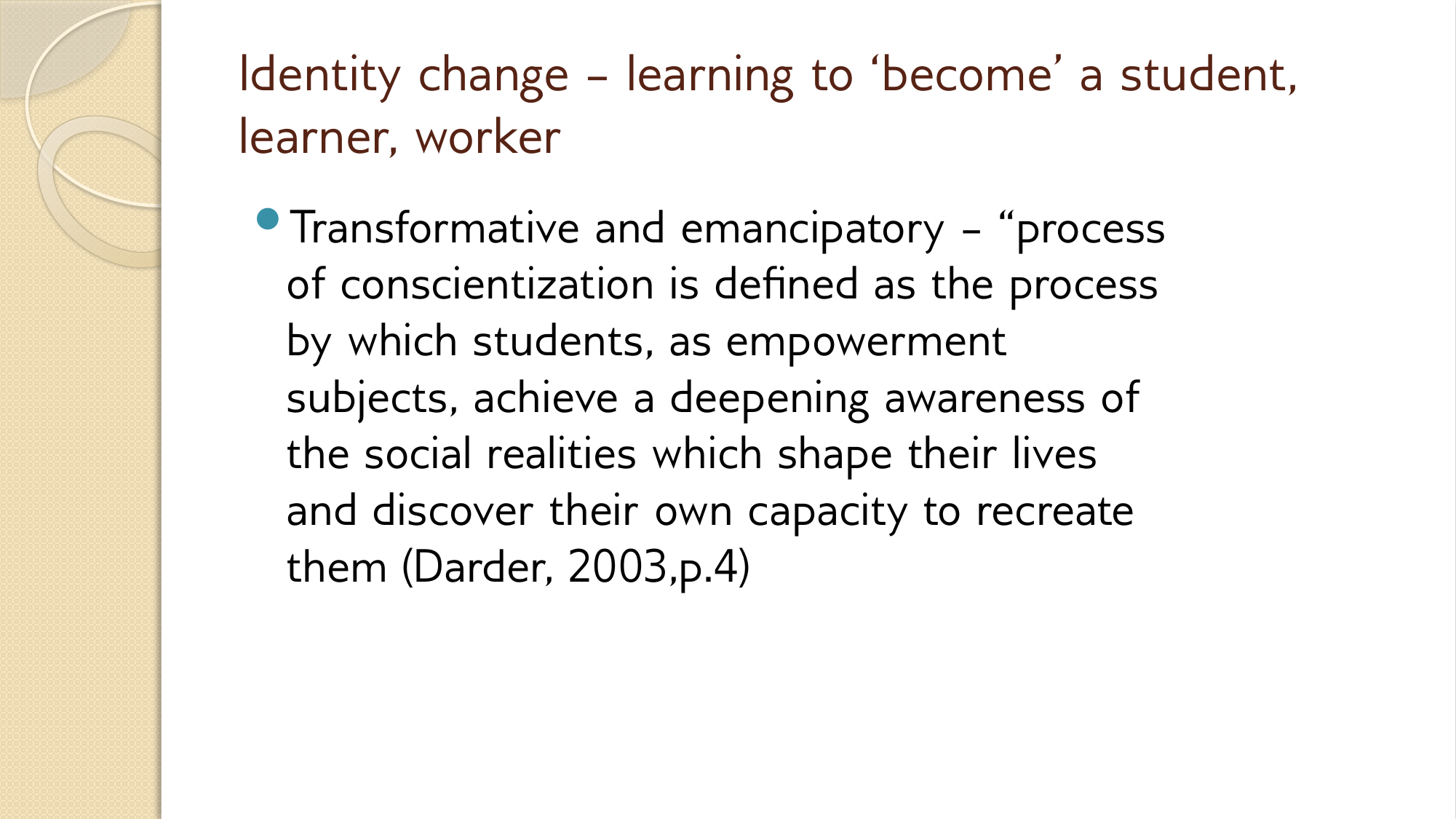

# Identity change – learning to ‘become’ a student, learner, worker
Transformative and emancipatory – “process of conscientization is defined as the process by which students, as empowerment subjects, achieve a deepening awareness of the social realities which shape their lives and discover their own capacity to recreate them (Darder, 2003,p.4)